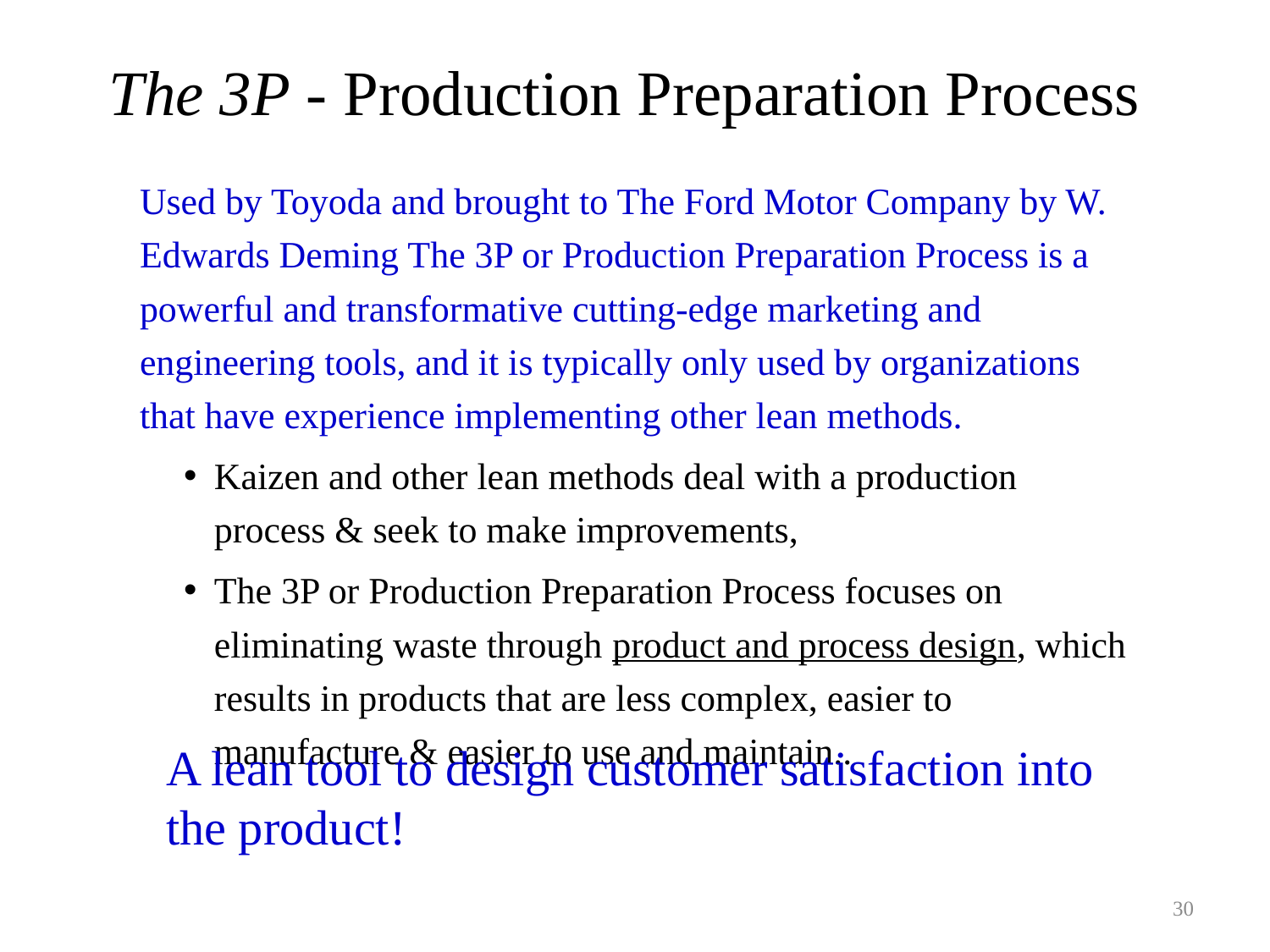

# The 3P - Production Preparation Process
Used by Toyoda and brought to The Ford Motor Company by W. Edwards Deming The 3P or Production Preparation Process is a powerful and transformative cutting-edge marketing and engineering tools, and it is typically only used by organizations that have experience implementing other lean methods.
Kaizen and other lean methods deal with a production process & seek to make improvements,
The 3P or Production Preparation Process focuses on eliminating waste through product and process design, which results in products that are less complex, easier to manufacture & easier to use and maintain..

A lean tool to design customer satisfaction into the product!
30